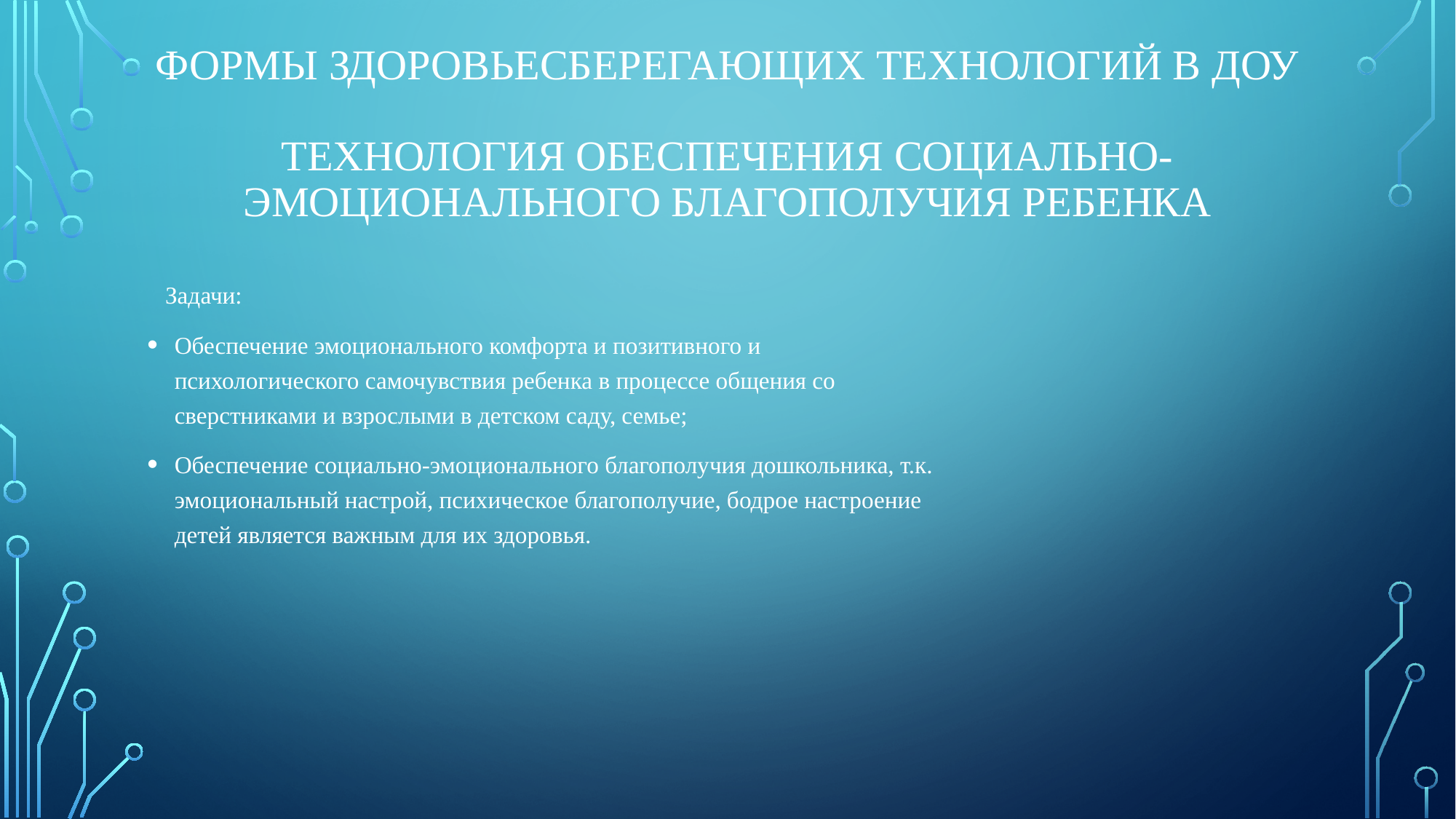

# Формы здоровьесберегающих технологий в ДОУ Технология обеспечения социально-эмоционального благополучия ребенка
   Задачи:
Обеспечение эмоционального комфорта и позитивного и психологического самочувствия ребенка в процессе общения со сверстниками и взрослыми в детском саду, семье;
Обеспечение социально-эмоционального благополучия дошкольника, т.к. эмоциональный настрой, психическое благополучие, бодрое настроение детей является важным для их здоровья.